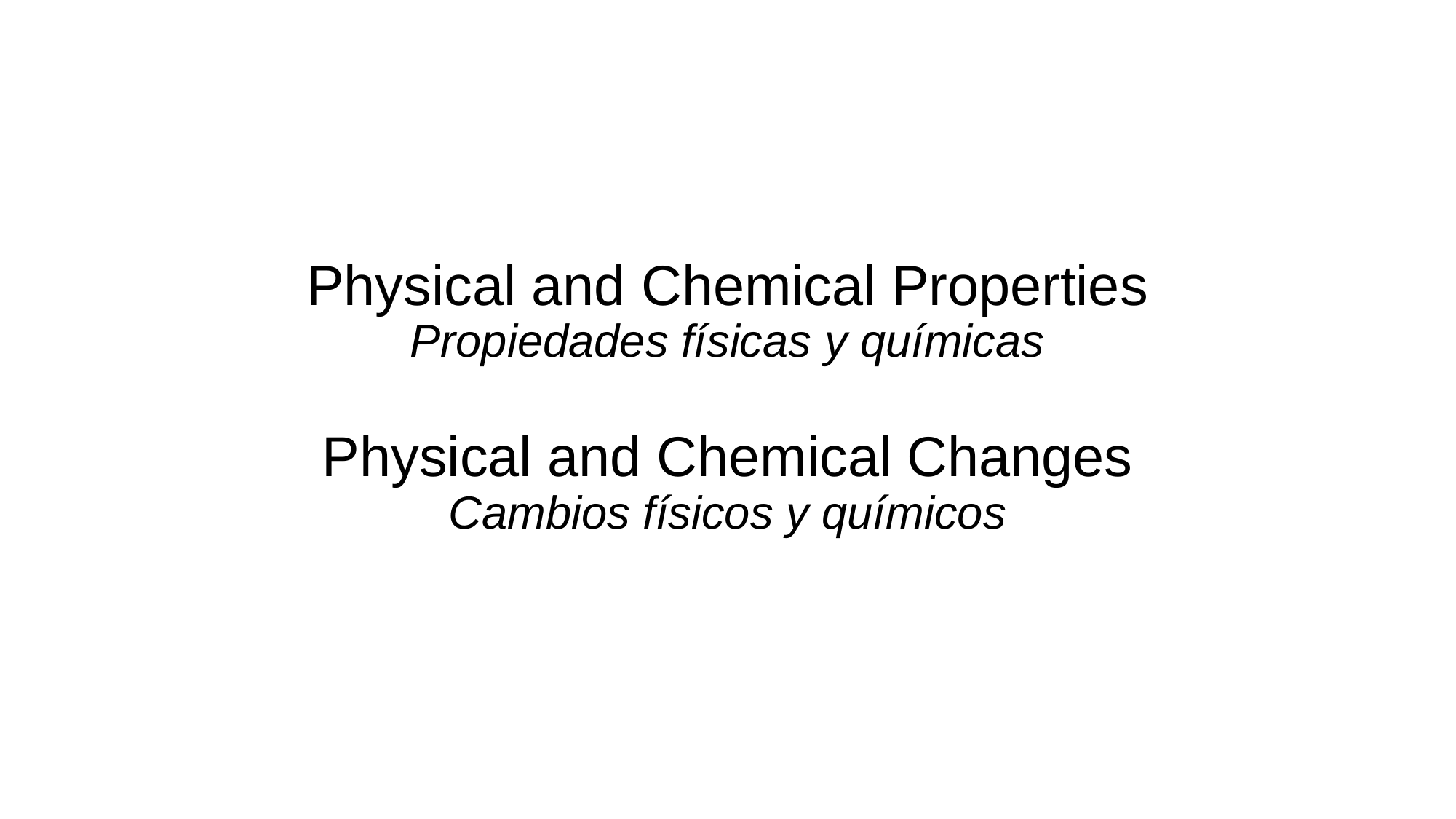

# Physical and Chemical Properties Propiedades físicas y químicas Physical and Chemical Changes Cambios físicos y químicos